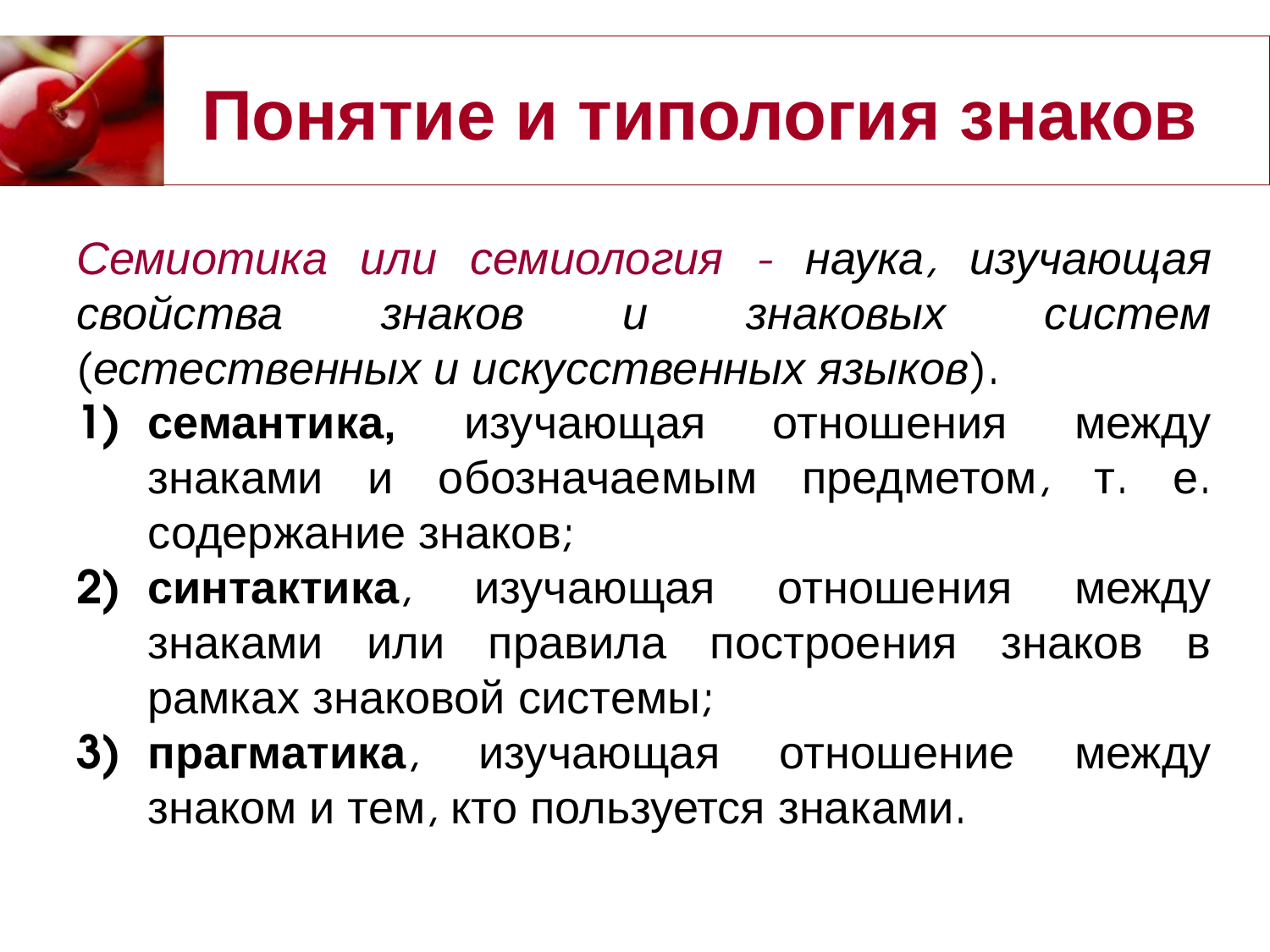

# Понятие и типология знаков
Семиотика или семиология - наука, изучающая свойства знаков и знаковых систем (естественных и искусственных языков).
семантика, изучающая отношения между знаками и обозначаемым предметом, т. е. содержание знаков;
синтактика, изучающая отношения между знаками или правила построения знаков в рамках знаковой системы;
прагматика, изучающая отношение между знаком и тем, кто пользуется знаками.